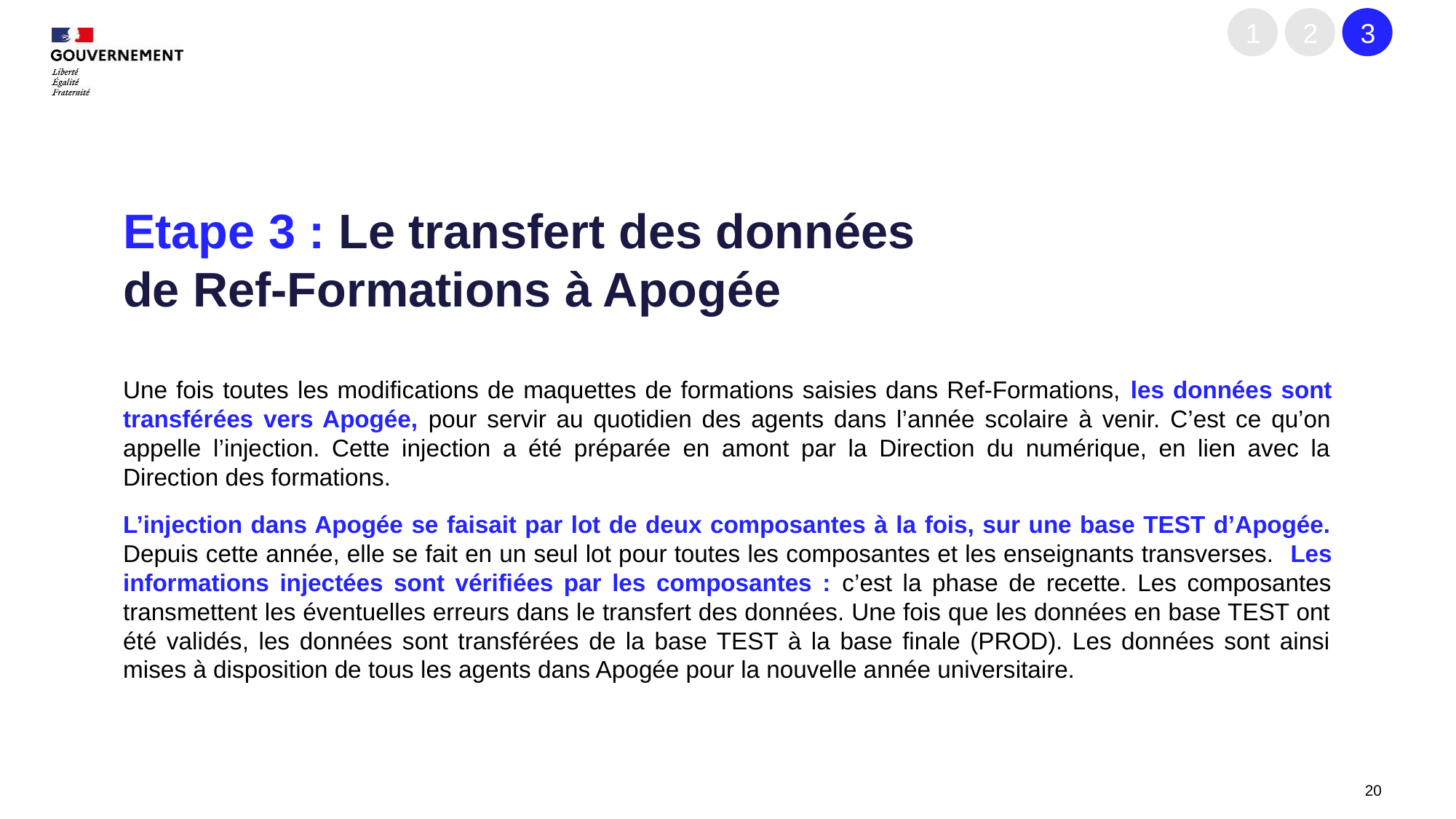

1
2
3
Etape 3 : Le transfert des données
de Ref-Formations à Apogée
Une fois toutes les modifications de maquettes de formations saisies dans Ref-Formations, les données sont transférées vers Apogée, pour servir au quotidien des agents dans l’année scolaire à venir. C’est ce qu’on appelle l’injection. Cette injection a été préparée en amont par la Direction du numérique, en lien avec la Direction des formations.
L’injection dans Apogée se faisait par lot de deux composantes à la fois, sur une base TEST d’Apogée. Depuis cette année, elle se fait en un seul lot pour toutes les composantes et les enseignants transverses.  Les informations injectées sont vérifiées par les composantes : c’est la phase de recette. Les composantes transmettent les éventuelles erreurs dans le transfert des données. Une fois que les données en base TEST ont été validés, les données sont transférées de la base TEST à la base finale (PROD). Les données sont ainsi mises à disposition de tous les agents dans Apogée pour la nouvelle année universitaire.
20